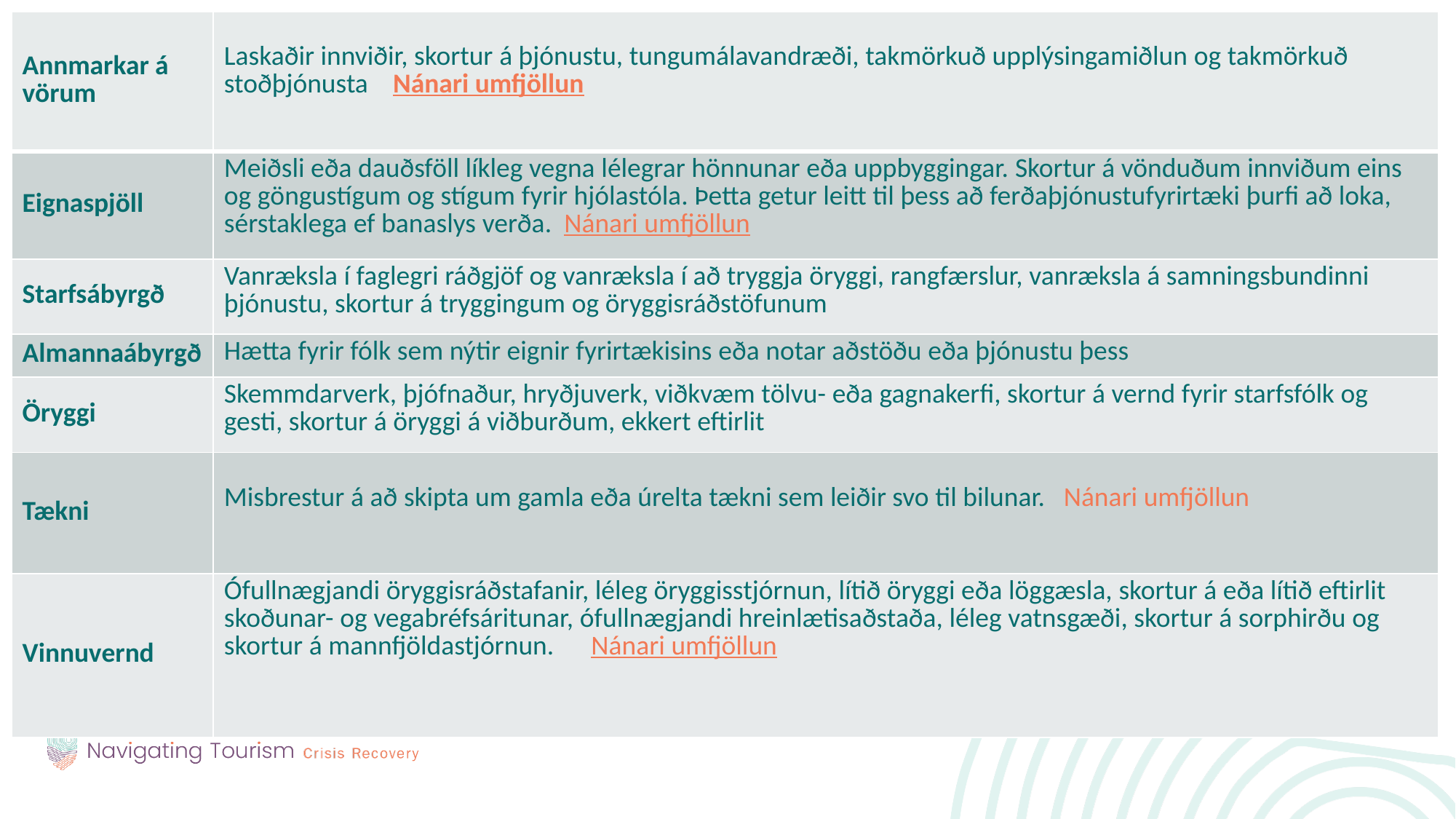

| Annmarkar á vörum | Laskaðir innviðir, skortur á þjónustu, tungumálavandræði, takmörkuð upplýsingamiðlun og takmörkuð stoðþjónusta Nánari umfjöllun |
| --- | --- |
| Eignaspjöll | Meiðsli eða dauðsföll líkleg vegna lélegrar hönnunar eða uppbyggingar. Skortur á vönduðum innviðum eins og göngustígum og stígum fyrir hjólastóla. Þetta getur leitt til þess að ferðaþjónustufyrirtæki þurfi að loka, sérstaklega ef banaslys verða.  Nánari umfjöllun |
| Starfsábyrgð | Vanræksla í faglegri ráðgjöf og vanræksla í að tryggja öryggi, rangfærslur, vanræksla á samningsbundinni þjónustu, skortur á tryggingum og öryggisráðstöfunum |
| Almannaábyrgð | Hætta fyrir fólk sem nýtir eignir fyrirtækisins eða notar aðstöðu eða þjónustu þess |
| Öryggi | Skemmdarverk, þjófnaður, hryðjuverk, viðkvæm tölvu- eða gagnakerfi, skortur á vernd fyrir starfsfólk og gesti, skortur á öryggi á viðburðum, ekkert eftirlit |
| Tækni | Misbrestur á að skipta um gamla eða úrelta tækni sem leiðir svo til bilunar.  Nánari umfjöllun |
| Vinnuvernd | Ófullnægjandi öryggisráðstafanir, léleg öryggisstjórnun, lítið öryggi eða löggæsla, skortur á eða lítið eftirlit skoðunar- og vegabréfsáritunar, ófullnægjandi hreinlætisaðstaða, léleg vatnsgæði, skortur á sorphirðu og skortur á mannfjöldastjórnun. Nánari umfjöllun |